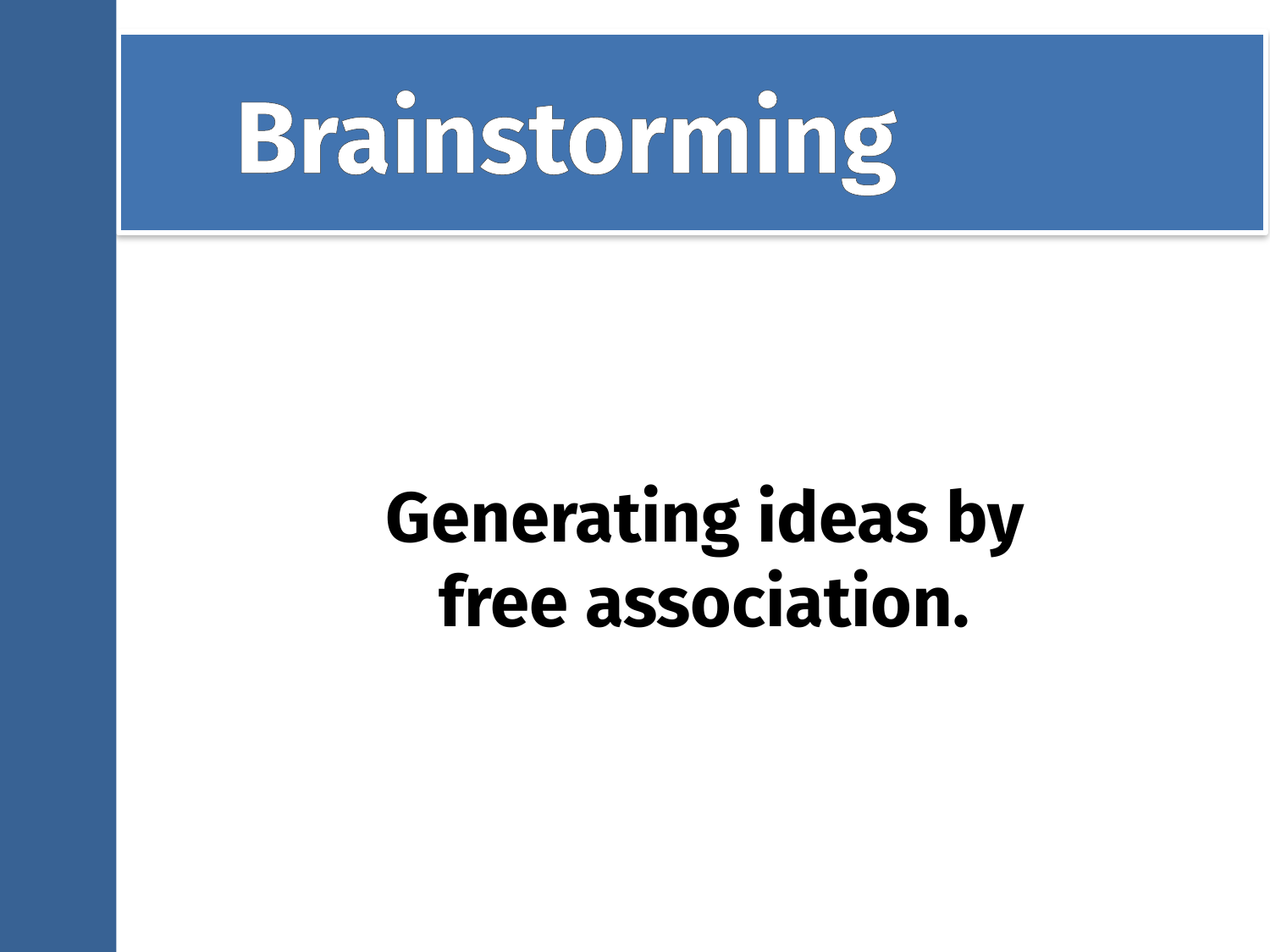

# Brainstorming

Generating ideas by
free association.